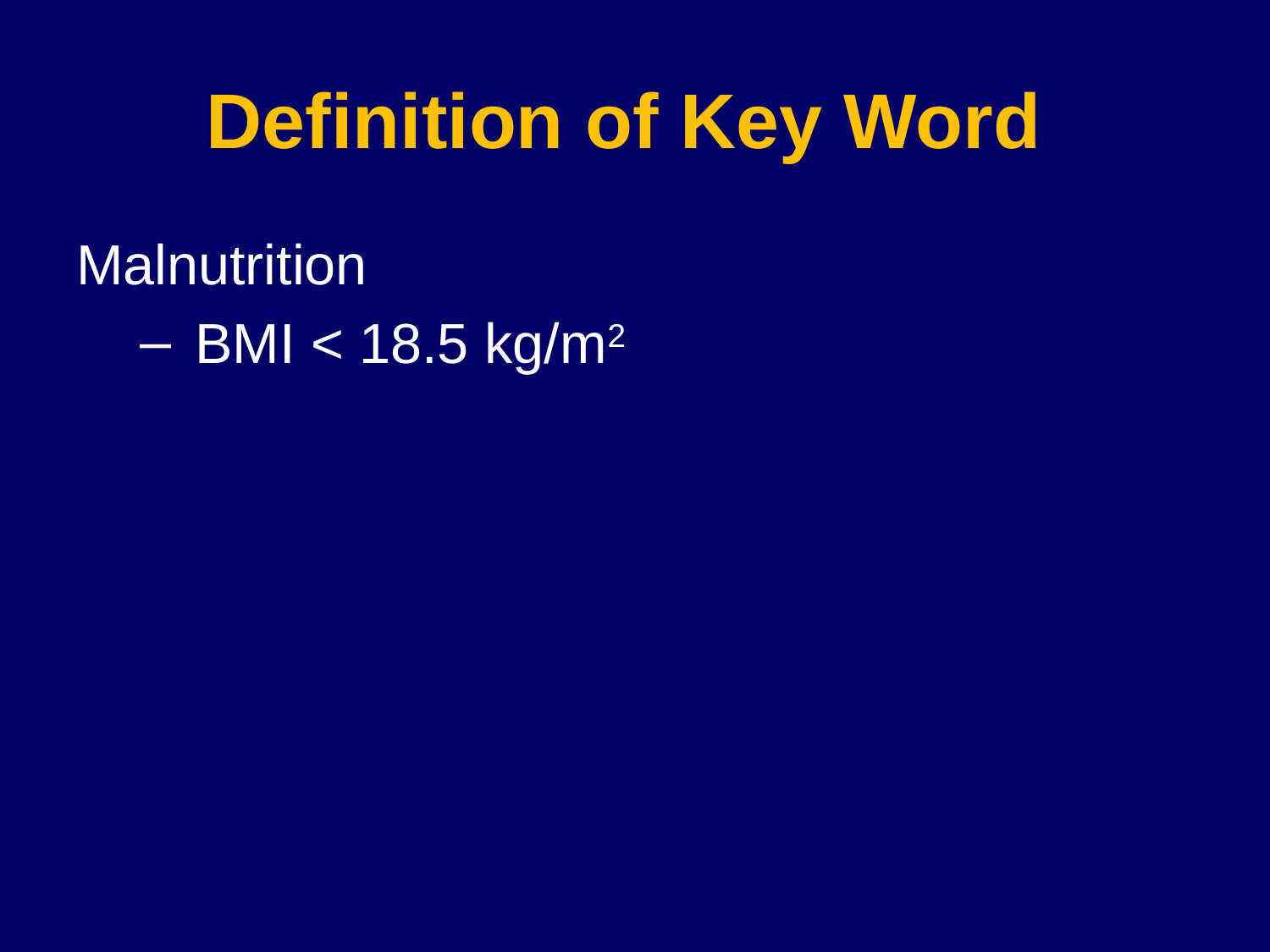

# Definition of Key Word
Malnutrition
 BMI < 18.5 kg/m2